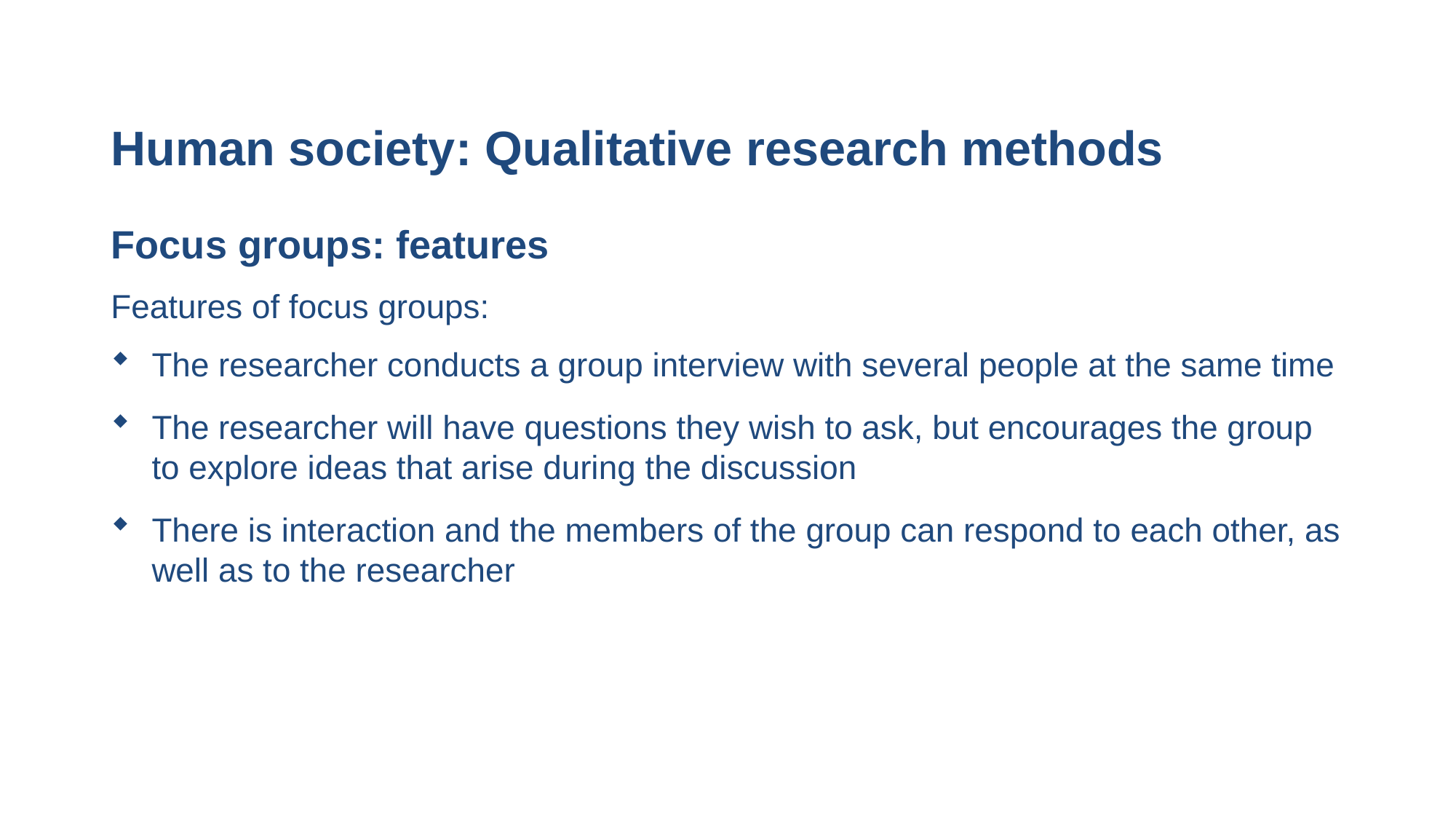

# Human society: Qualitative research methods
Focus groups: features
Features of focus groups:
The researcher conducts a group interview with several people at the same time
The researcher will have questions they wish to ask, but encourages the group to explore ideas that arise during the discussion
There is interaction and the members of the group can respond to each other, as well as to the researcher